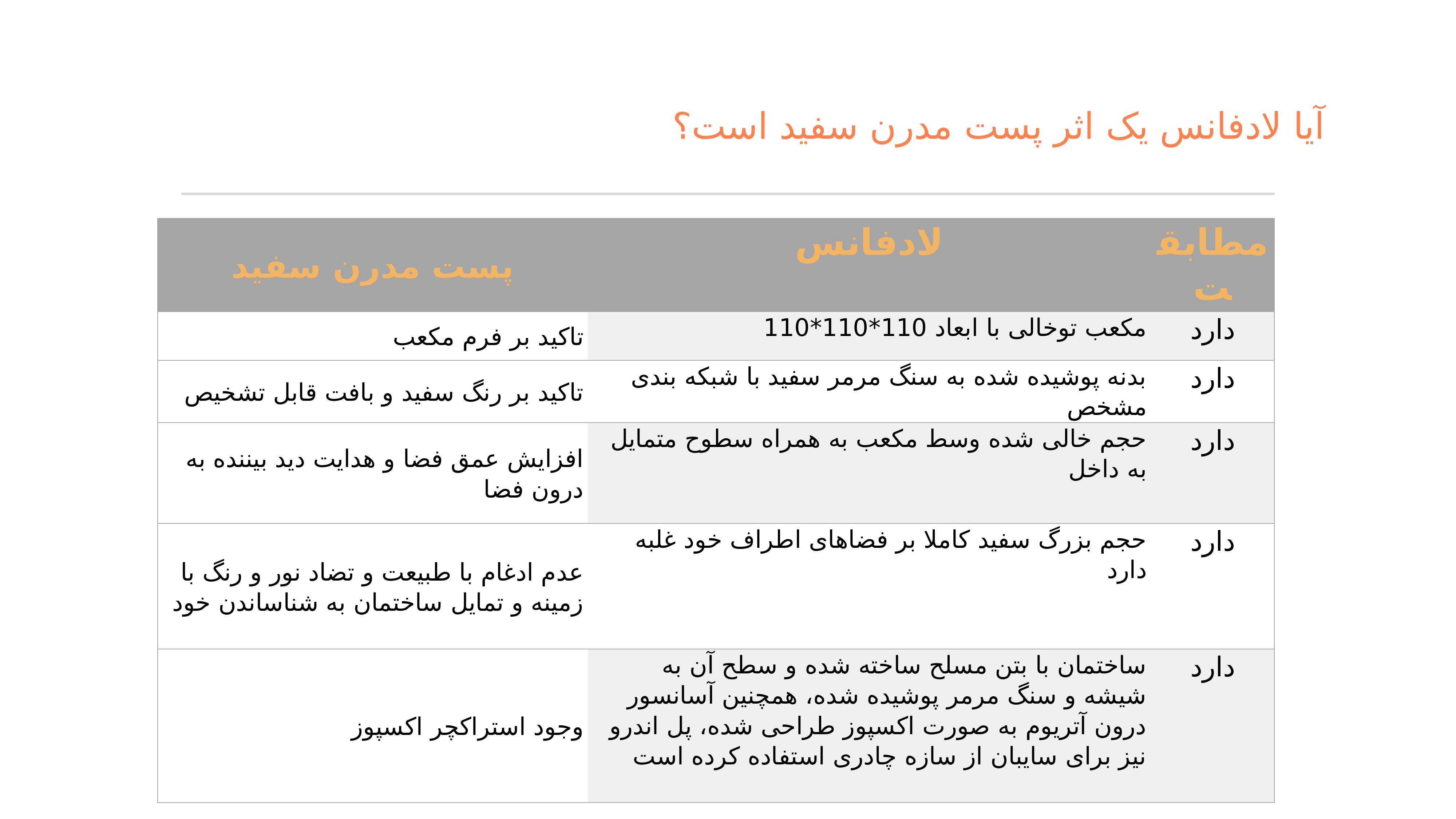

آیا لادفانس یک اثر پست مدرن سفید است؟
| پست مدرن سفید | لادفانس | مطابقت |
| --- | --- | --- |
| تاکید بر فرم مکعب | مکعب توخالی با ابعاد 110\*110\*110 | دارد |
| تاکید بر رنگ سفید و بافت قابل تشخیص | بدنه پوشیده شده به سنگ مرمر سفید با شبکه بندی مشخص | دارد |
| افزایش عمق فضا و هدایت دید بیننده به درون فضا | حجم خالی شده وسط مکعب به همراه سطوح متمایل به داخل | دارد |
| عدم ادغام با طبیعت و تضاد نور و رنگ با زمینه و تمایل ساختمان به شناساندن خود | حجم بزرگ سفید کاملا بر فضاهای اطراف خود غلبه دارد | دارد |
| وجود استراکچر اکسپوز | ساختمان با بتن مسلح ساخته شده و سطح آن به شیشه و سنگ مرمر پوشیده شده، همچنین آسانسور درون آتریوم به صورت اکسپوز طراحی شده، پل اندرو نیز برای سایبان از سازه چادری استفاده کرده است | دارد |